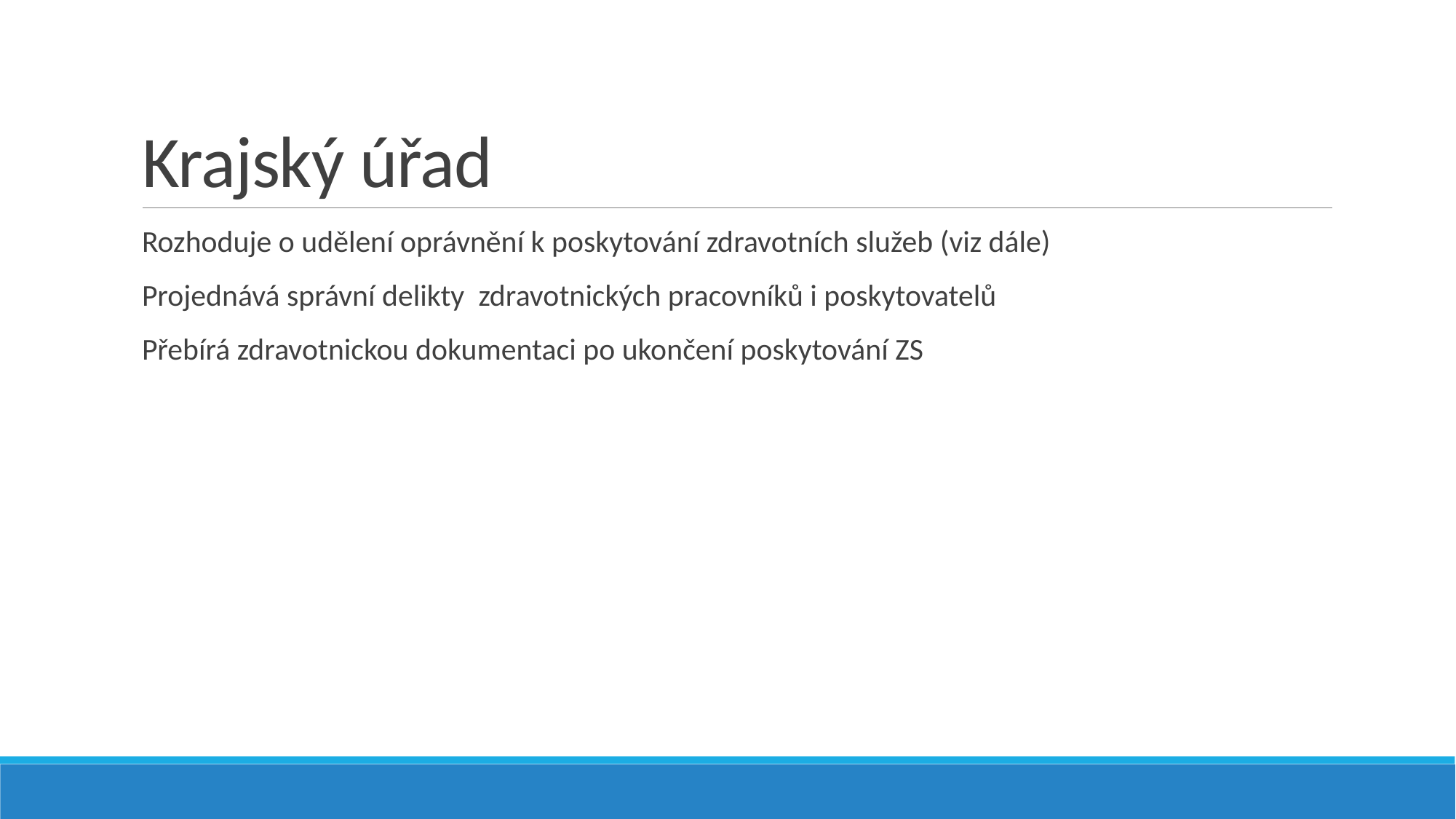

# Krajský úřad
Rozhoduje o udělení oprávnění k poskytování zdravotních služeb (viz dále)
Projednává správní delikty  zdravotnických pracovníků i poskytovatelů
Přebírá zdravotnickou dokumentaci po ukončení poskytování ZS